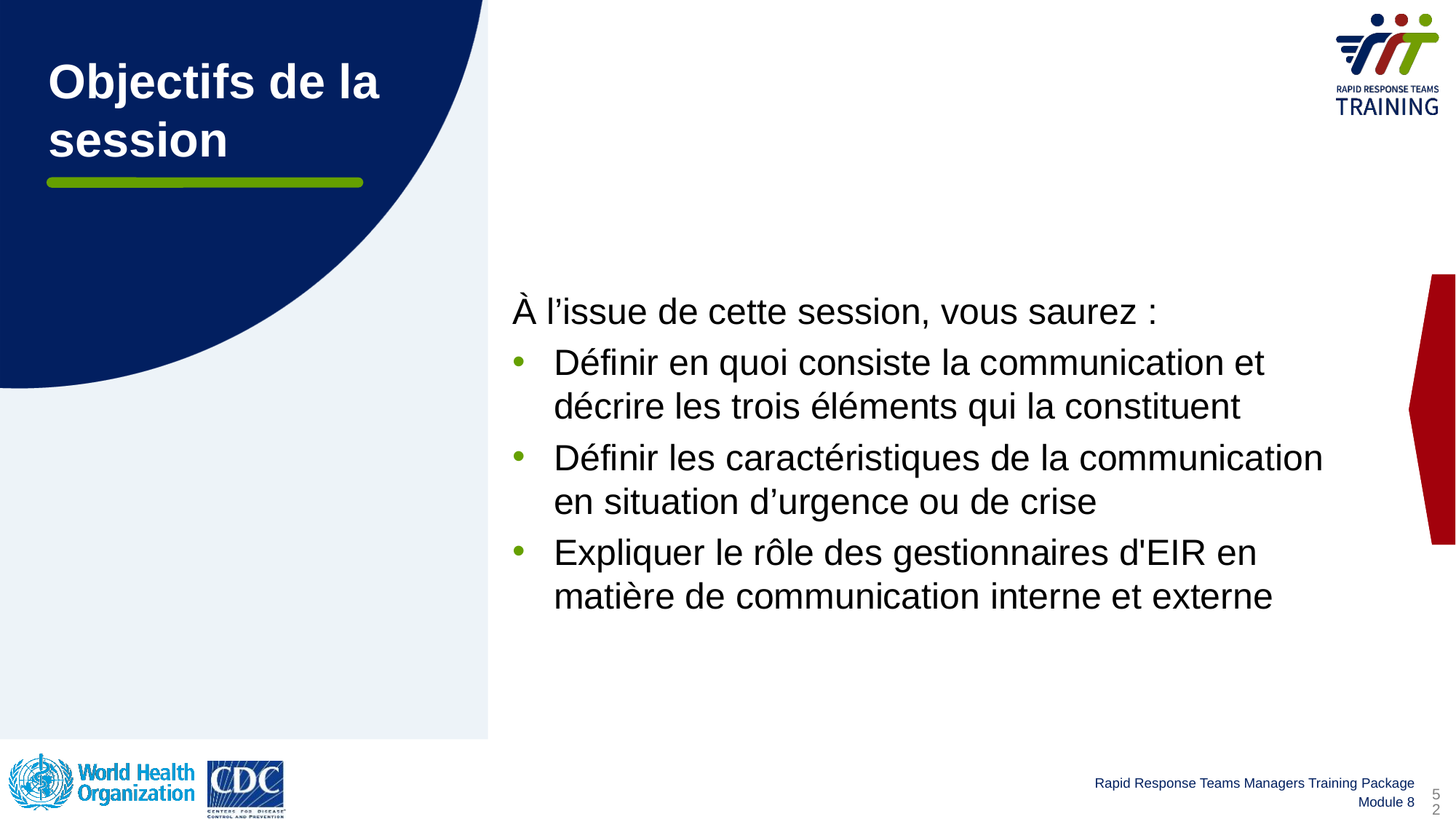

Objectifs de la session

À l’issue de cette session, vous saurez :
Définir en quoi consiste la communication et décrire les trois éléments qui la constituent
Définir les caractéristiques de la communication en situation d’urgence ou de crise
Expliquer le rôle des gestionnaires d'EIR en matière de communication interne et externe
52